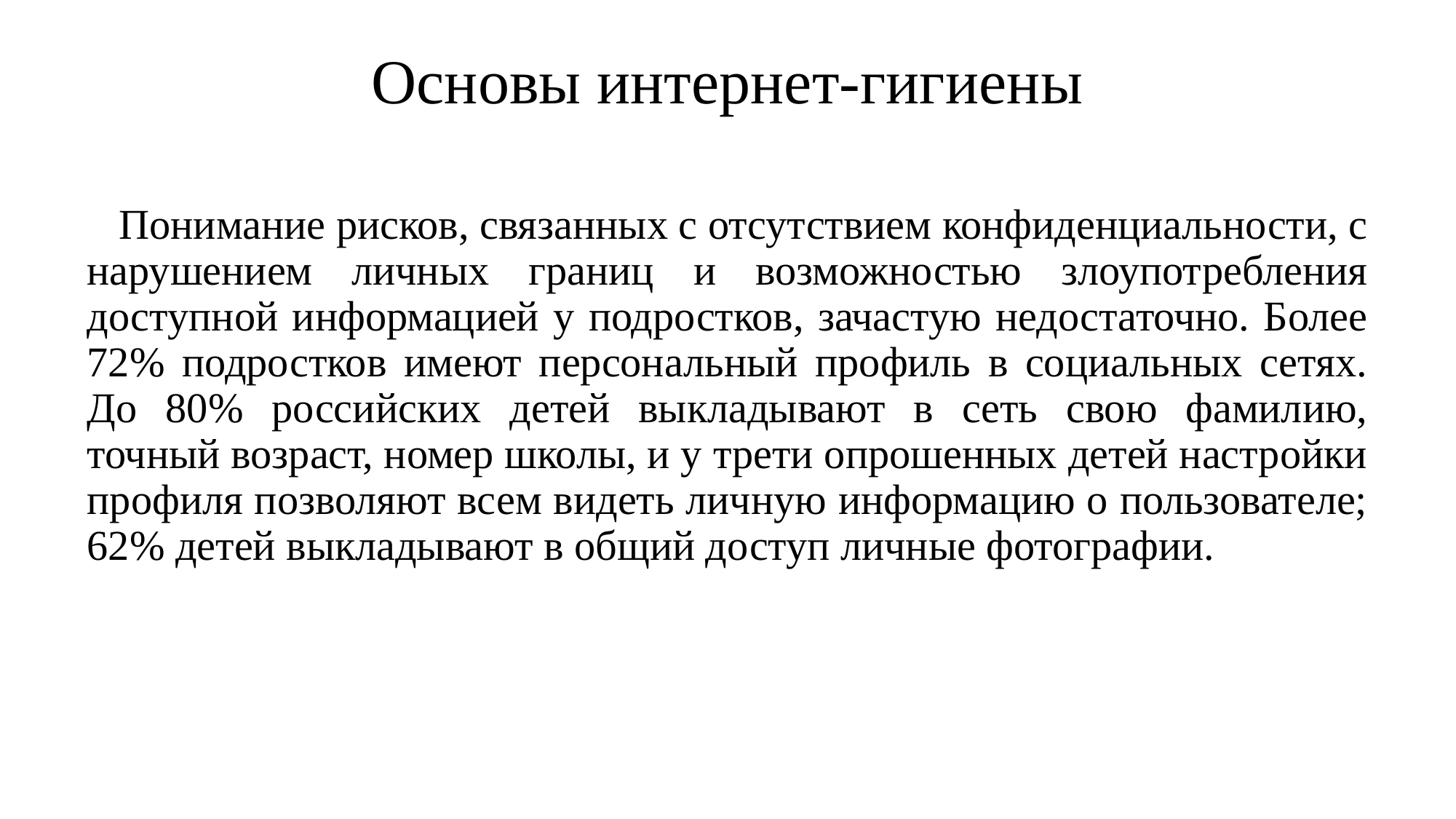

# Основы интернет-гигиены
   Понимание рисков, связанных с отсутствием конфиденциальности, с нарушением личных границ и возможностью злоупотребления доступной информацией у подростков, зачастую недостаточно. Более 72% подростков имеют персональный профиль в социальных сетях. До 80% российских детей выкладывают в сеть свою фамилию, точный возраст, номер школы, и у трети опрошенных детей настройки профиля позволяют всем видеть личную информацию о пользователе; 62% детей выкладывают в общий доступ личные фотографии.